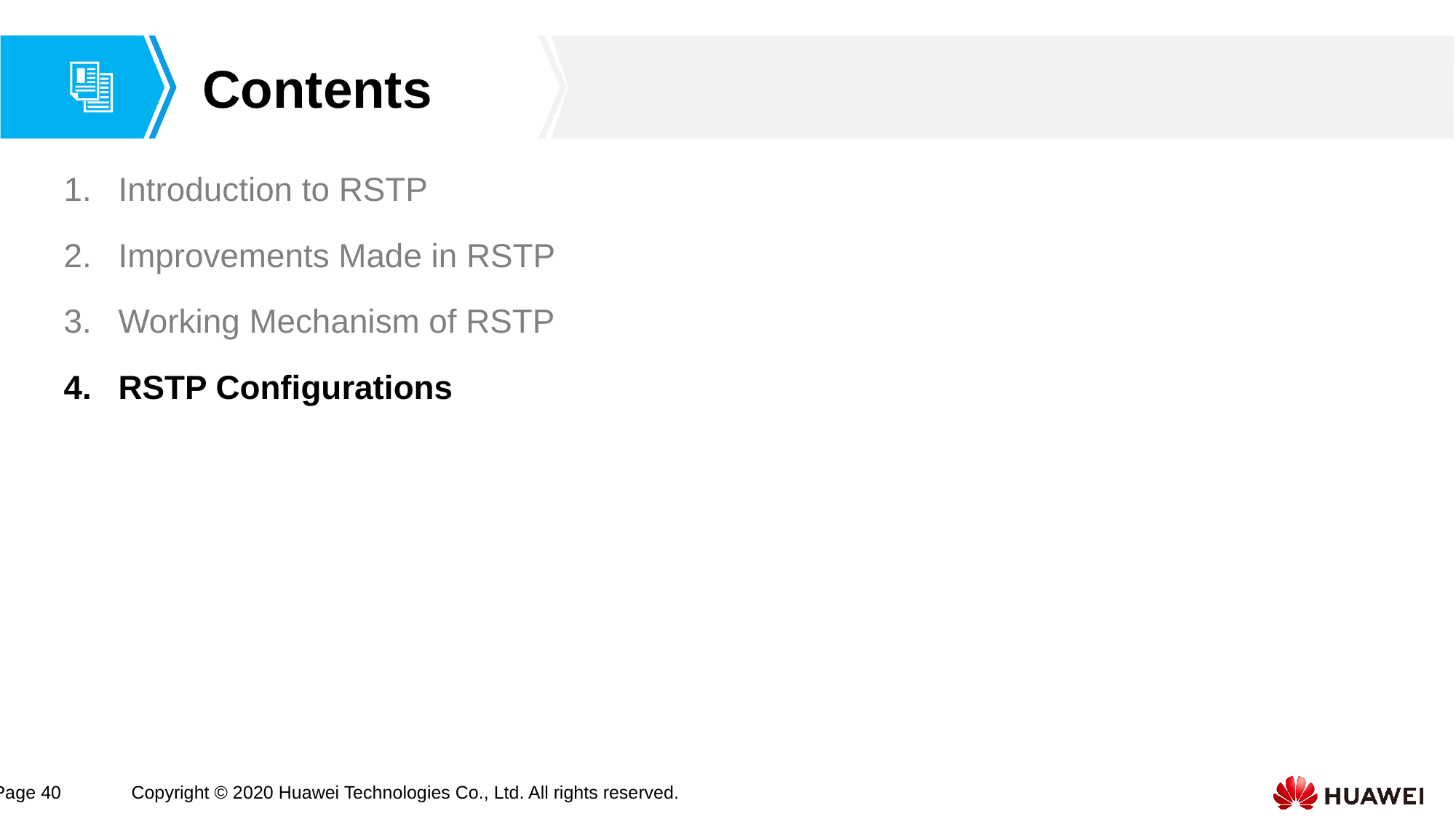

Introduction to RSTP
Improvements Made in RSTP
Working Mechanism of RSTP
RSTP Configurations